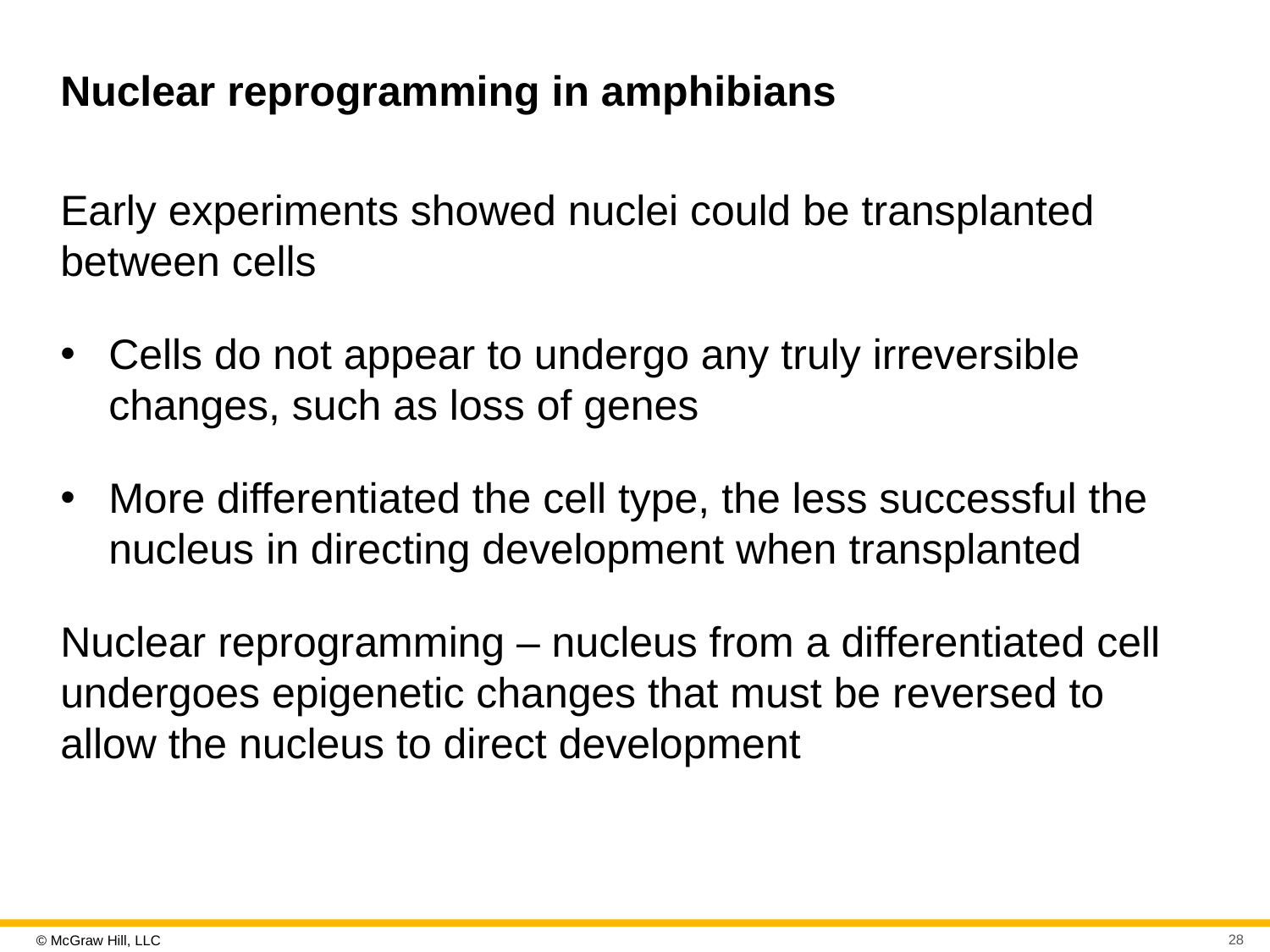

# Nuclear reprogramming in amphibians
Early experiments showed nuclei could be transplanted between cells
Cells do not appear to undergo any truly irreversible changes, such as loss of genes
More differentiated the cell type, the less successful the nucleus in directing development when transplanted
Nuclear reprogramming – nucleus from a differentiated cell undergoes epigenetic changes that must be reversed to allow the nucleus to direct development
28